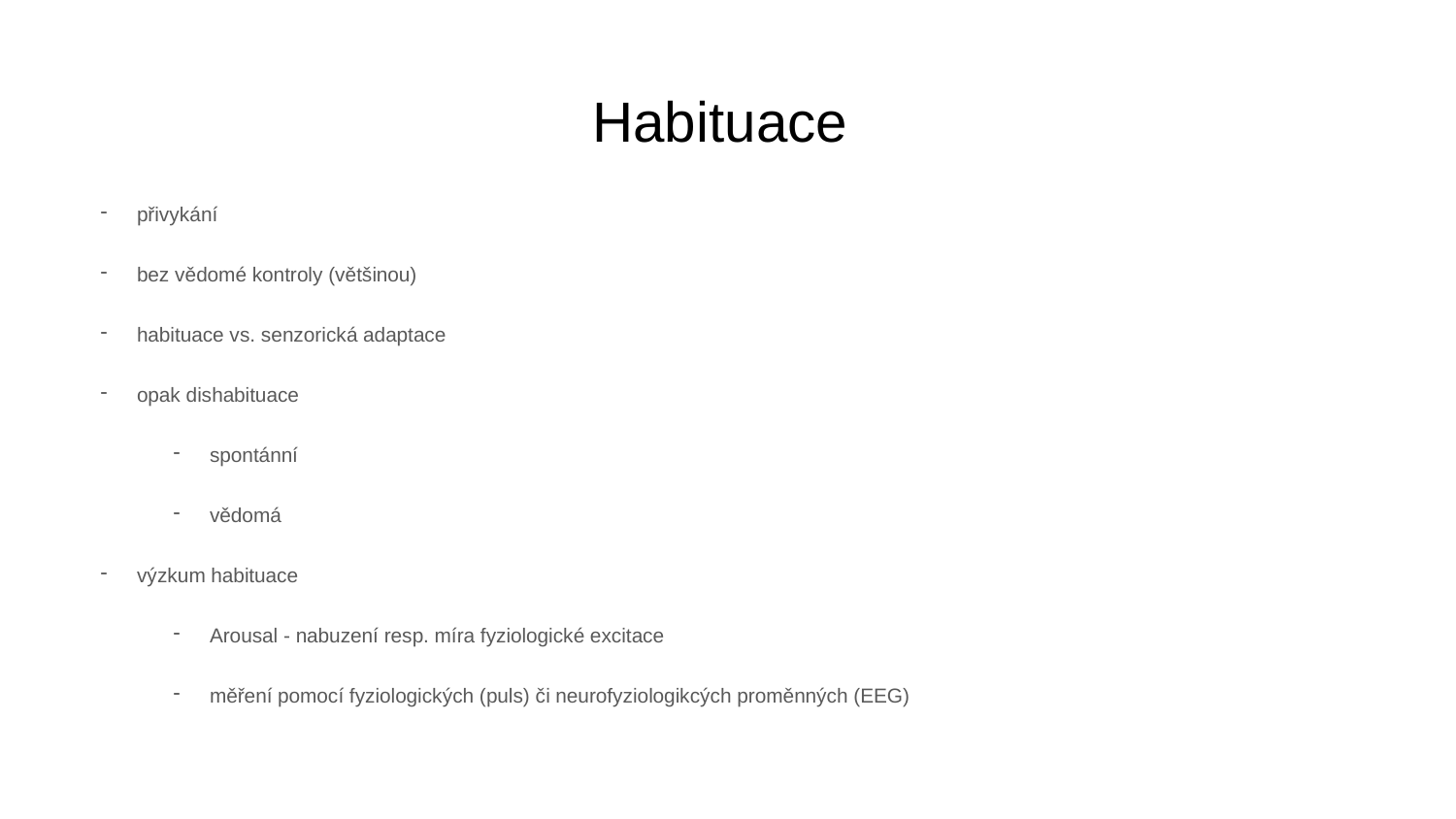

# Habituace
přivykání
bez vědomé kontroly (většinou)
habituace vs. senzorická adaptace
opak dishabituace
spontánní
vědomá
výzkum habituace
Arousal - nabuzení resp. míra fyziologické excitace
měření pomocí fyziologických (puls) či neurofyziologikcých proměnných (EEG)